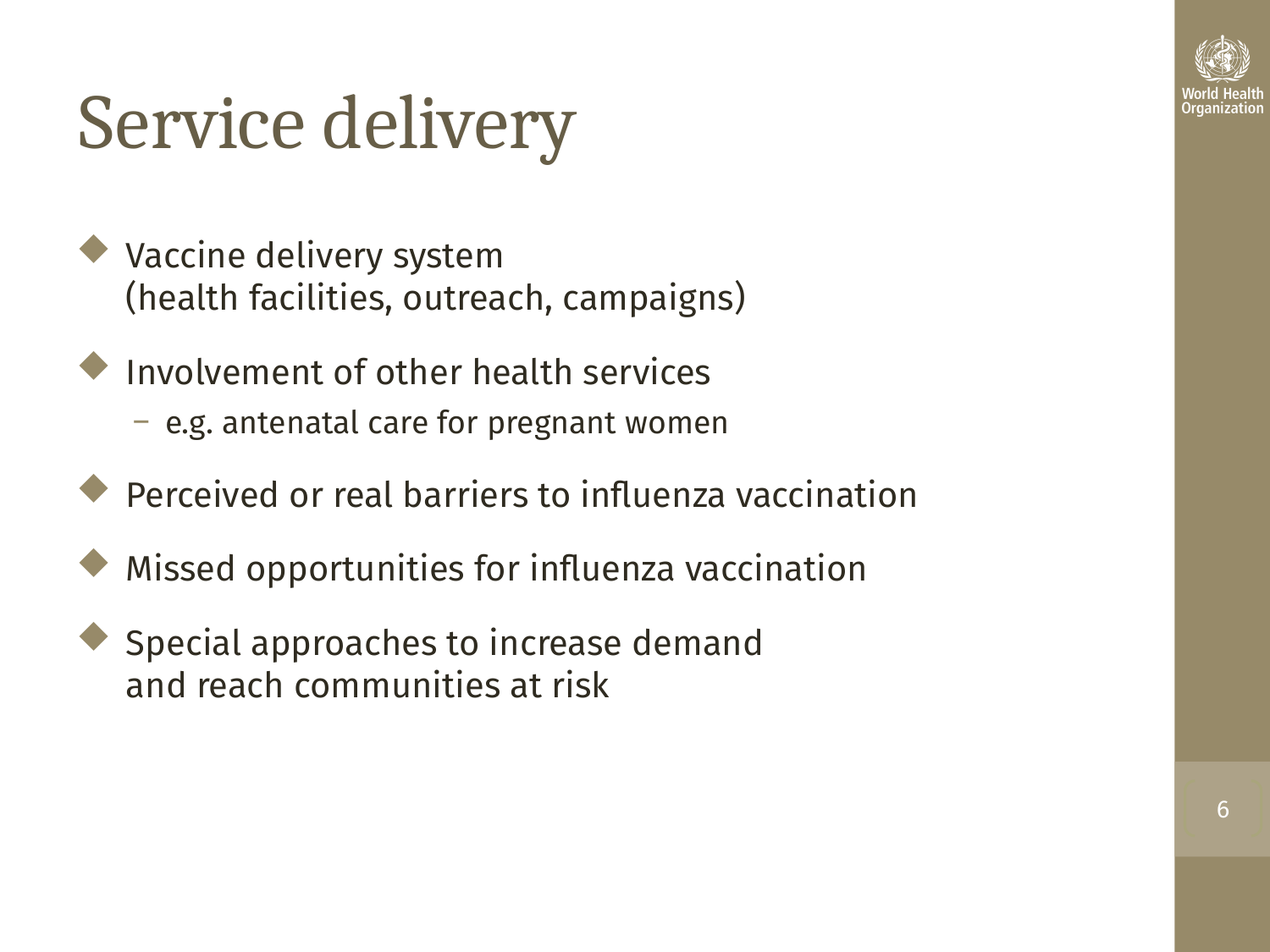

# Service delivery
Vaccine delivery system
(health facilities, outreach, campaigns)
Involvement of other health services
e.g. antenatal care for pregnant women
Perceived or real barriers to influenza vaccination
Missed opportunities for influenza vaccination
Special approaches to increase demand
and reach communities at risk